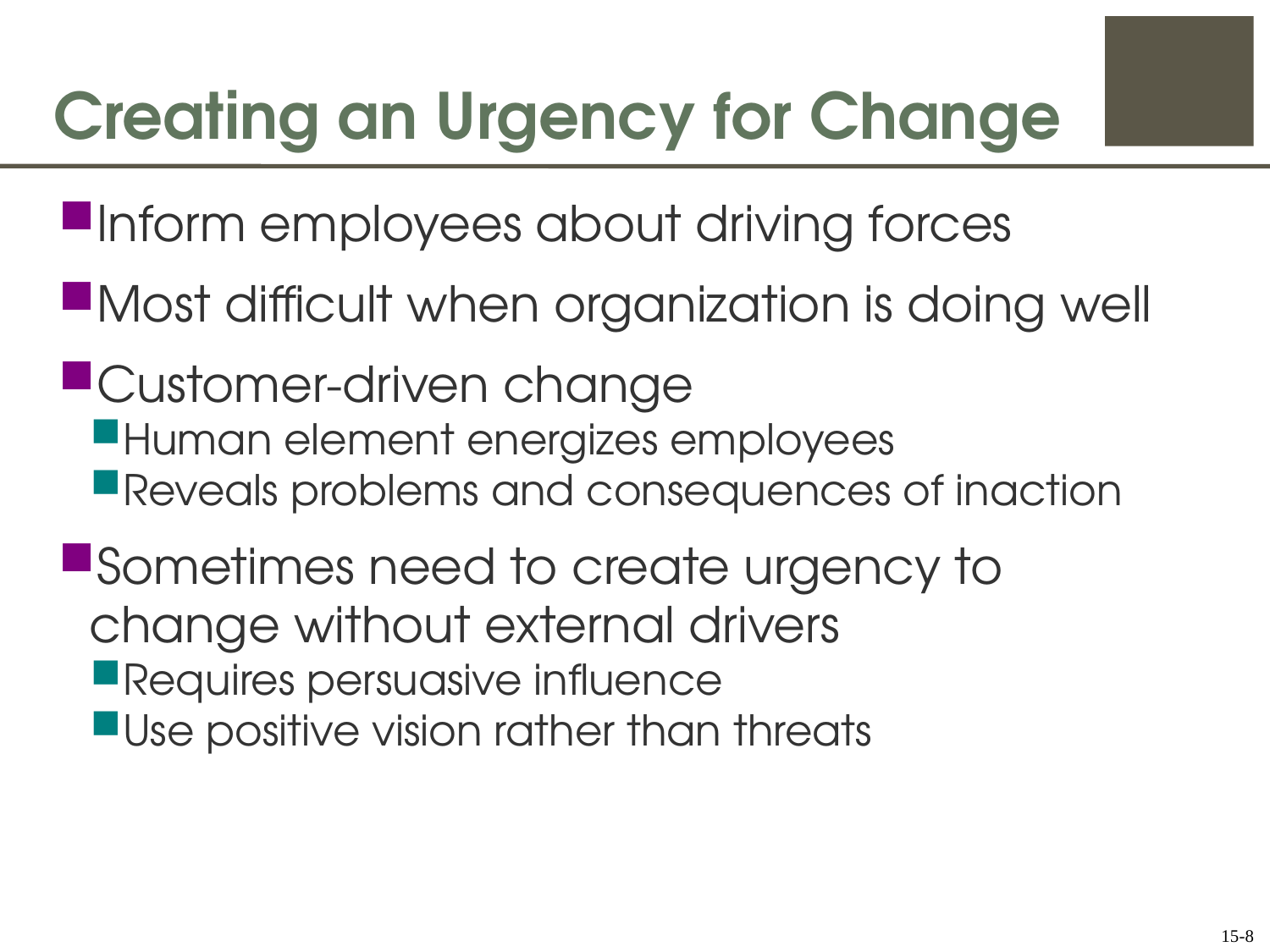

# Creating an Urgency for Change
Inform employees about driving forces
Most difficult when organization is doing well
Customer-driven change
Human element energizes employees
Reveals problems and consequences of inaction
Sometimes need to create urgency to change without external drivers
Requires persuasive influence
Use positive vision rather than threats